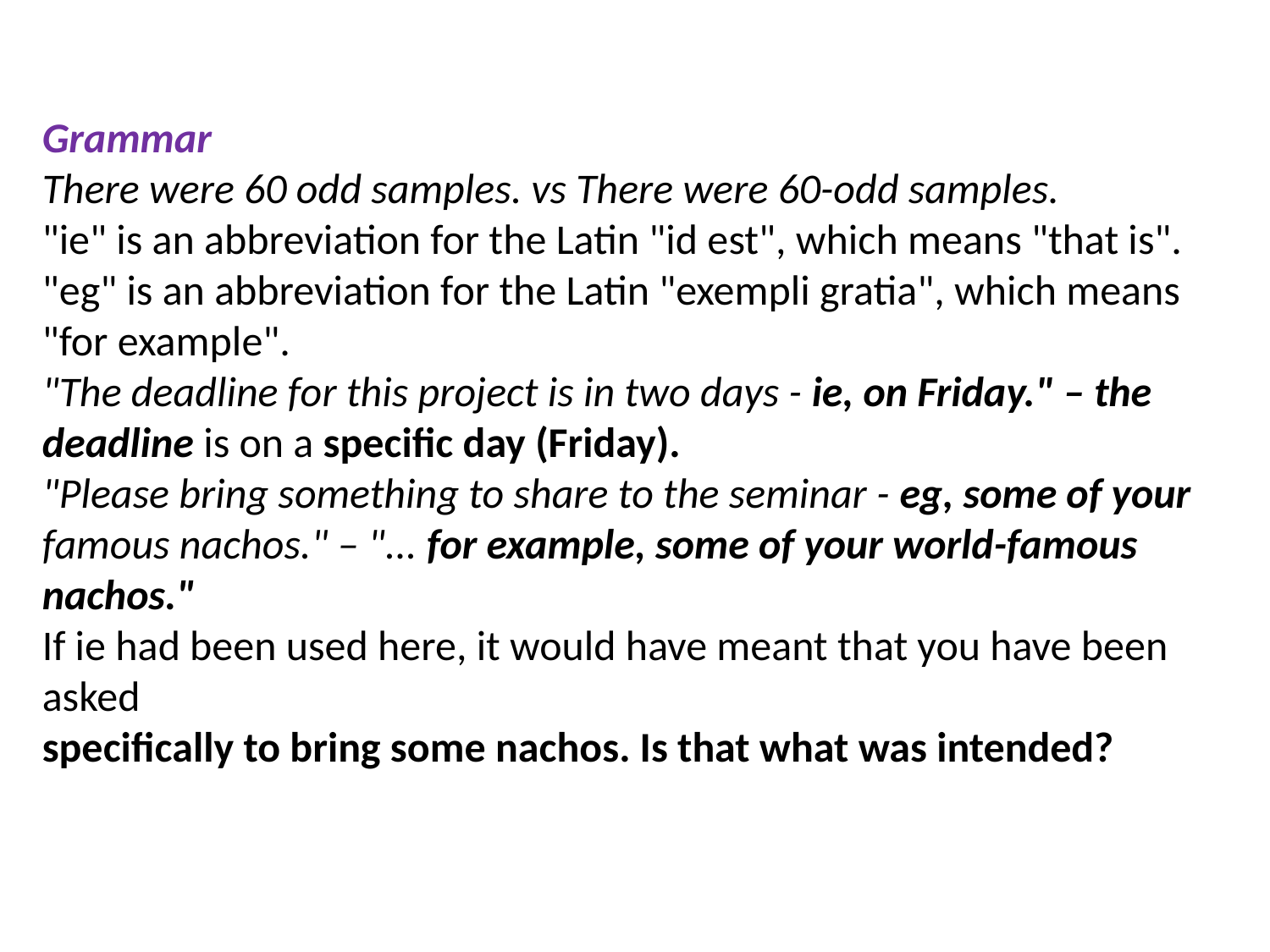

Grammar
There were 60 odd samples. vs There were 60-odd samples.
"ie" is an abbreviation for the Latin "id est", which means "that is".
"eg" is an abbreviation for the Latin "exempli gratia", which means "for example".
"The deadline for this project is in two days - ie, on Friday." – the deadline is on a specific day (Friday).
"Please bring something to share to the seminar - eg, some of your
famous nachos." – "... for example, some of your world-famous nachos."
If ie had been used here, it would have meant that you have been asked
specifically to bring some nachos. Is that what was intended?